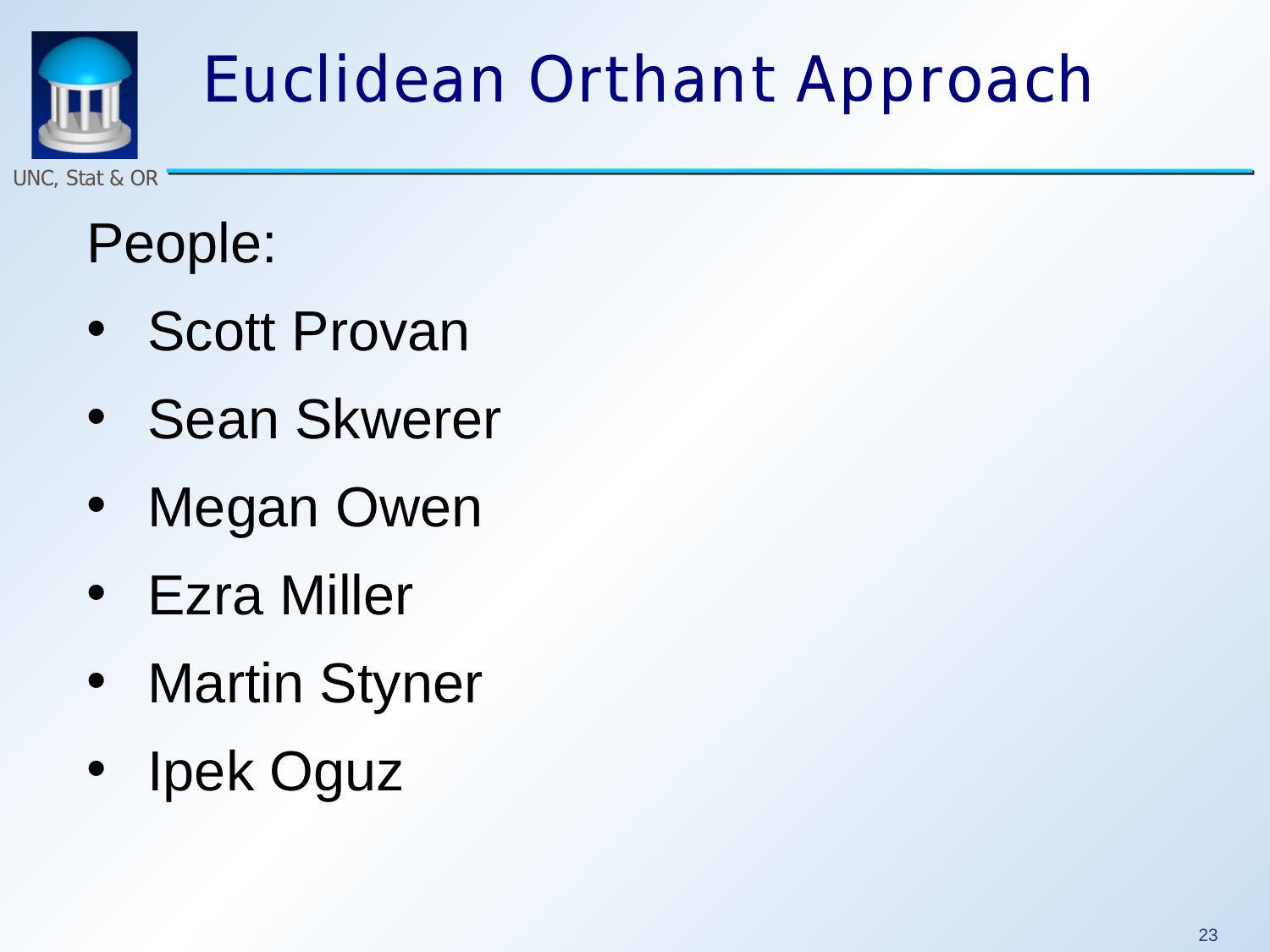

# Euclidean Orthant Approach
People:
  Scott Provan
  Sean Skwerer
  Megan Owen
  Ezra Miller
  Martin Styner
  Ipek Oguz